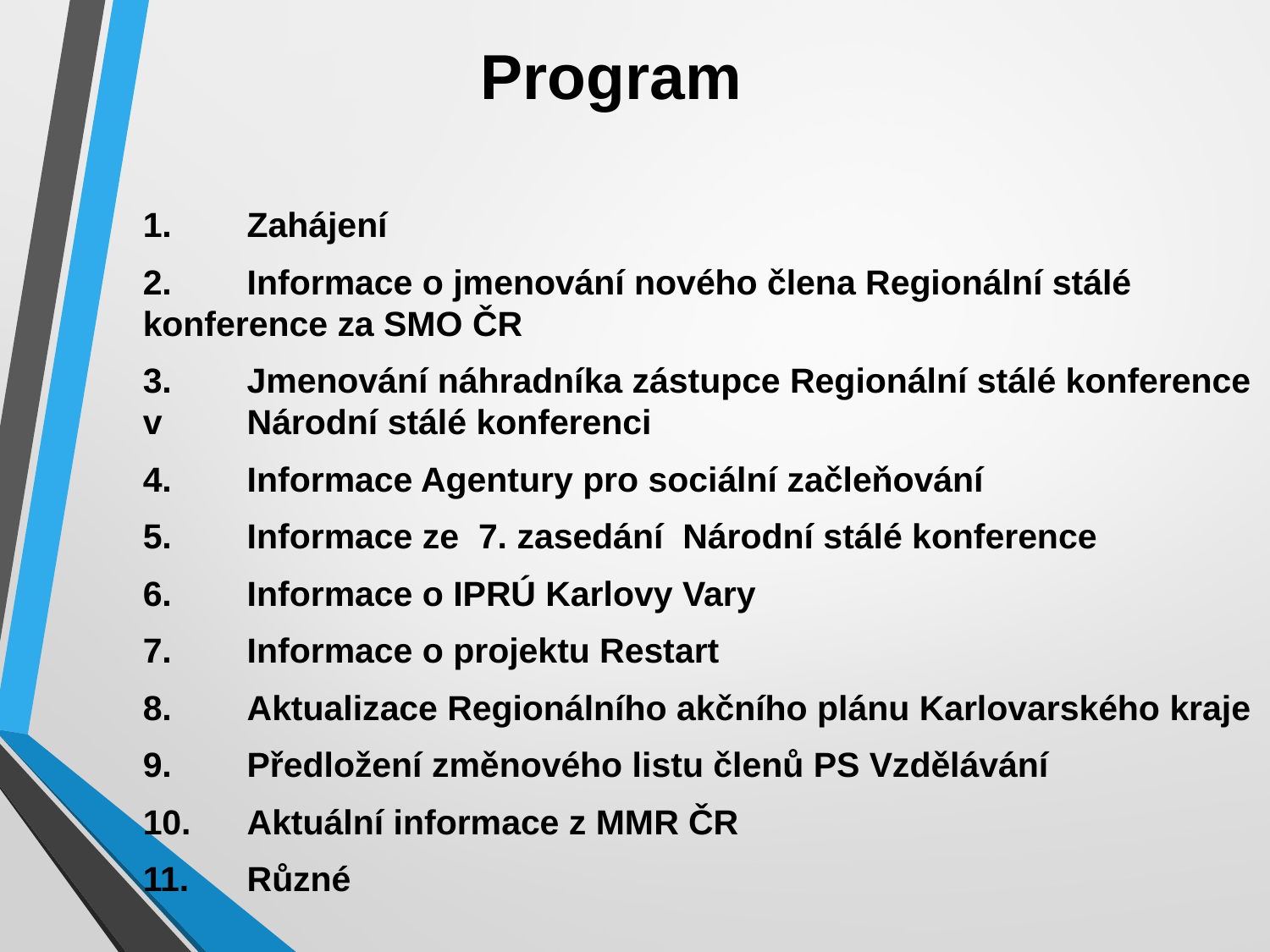

# Program
1.	Zahájení
2.	Informace o jmenování nového člena Regionální stálé 	konference za SMO ČR
3.	Jmenování náhradníka zástupce Regionální stálé konference v 	Národní stálé konferenci
4.	Informace Agentury pro sociální začleňování
5.	Informace ze  7. zasedání  Národní stálé konference
6.	Informace o IPRÚ Karlovy Vary
7.	Informace o projektu Restart
8.	Aktualizace Regionálního akčního plánu Karlovarského kraje
9.	Předložení změnového listu členů PS Vzdělávání
10.	Aktuální informace z MMR ČR
11.	Různé